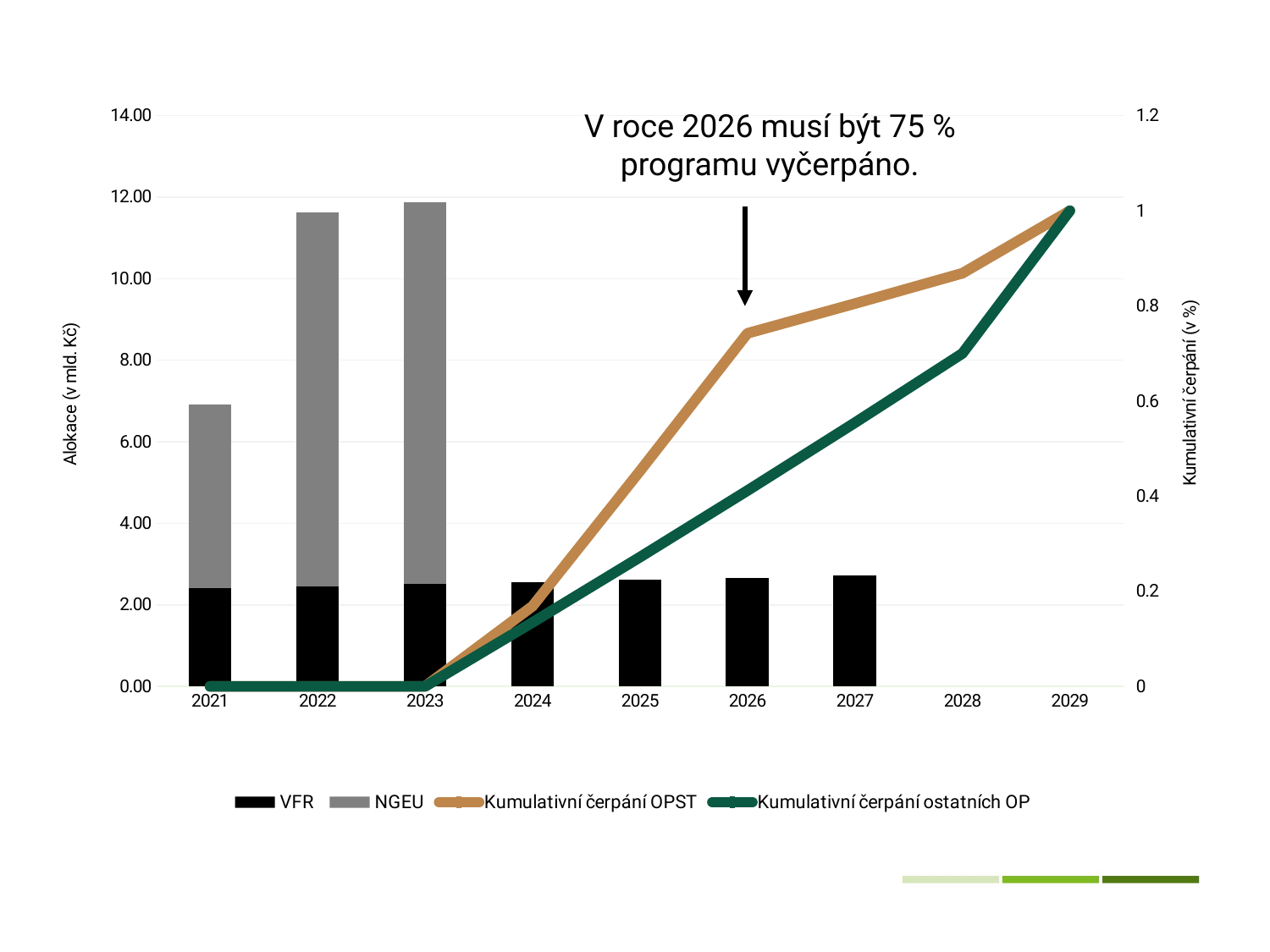

[unsupported chart]

V roce 2026 musí být 75 % programu vyčerpáno.